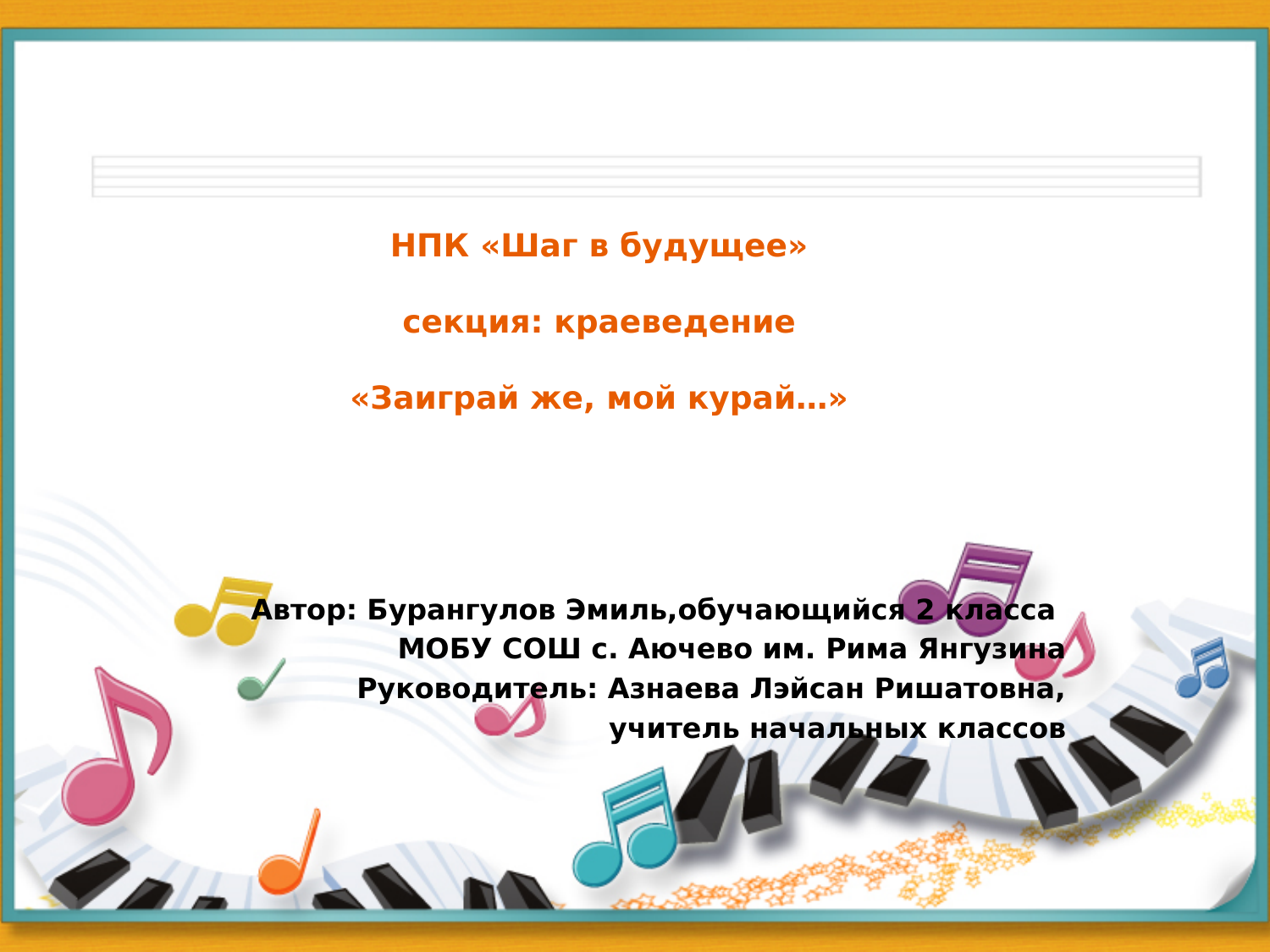

# НПК «Шаг в будущее» секция: краеведение «Заиграй же, мой курай…»
Автор: Бурангулов Эмиль,обучающийся 2 класса
МОБУ СОШ с. Аючево им. Рима Янгузина
 Руководитель: Азнаева Лэйсан Ришатовна,
учитель начальных классов